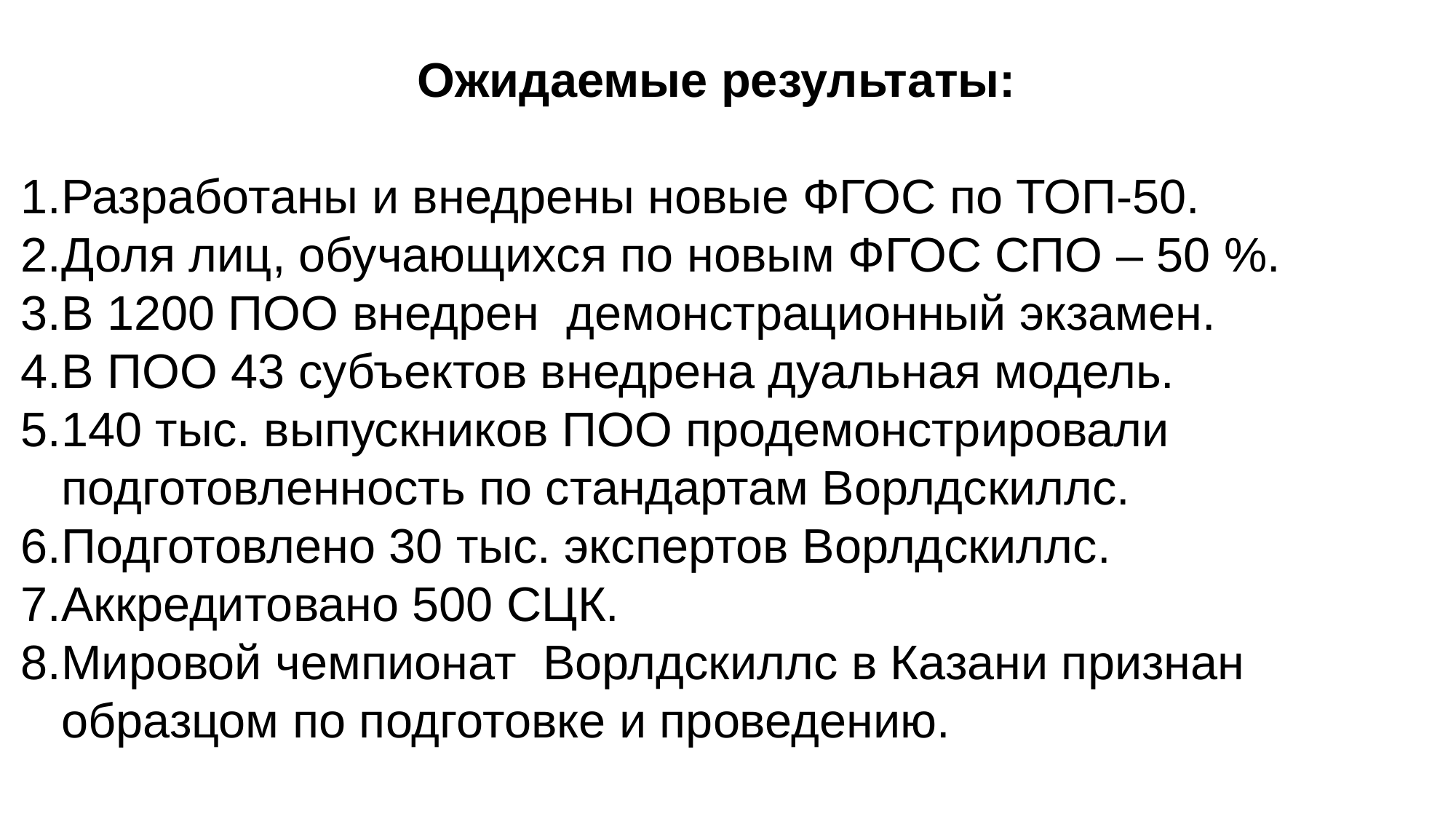

Ожидаемые результаты:

Разработаны и внедрены новые ФГОС по ТОП-50.
Доля лиц, обучающихся по новым ФГОС СПО – 50 %.
В 1200 ПОО внедрен  демонстрационный экзамен.
В ПОО 43 субъектов внедрена дуальная модель.
140 тыс. выпускников ПОО продемонстрировали подготовленность по стандартам Ворлдскиллс.
Подготовлено 30 тыс. экспертов Ворлдскиллс.
Аккредитовано 500 СЦК.
Мировой чемпионат  Ворлдскиллс в Казани признан образцом по подготовке и проведению.